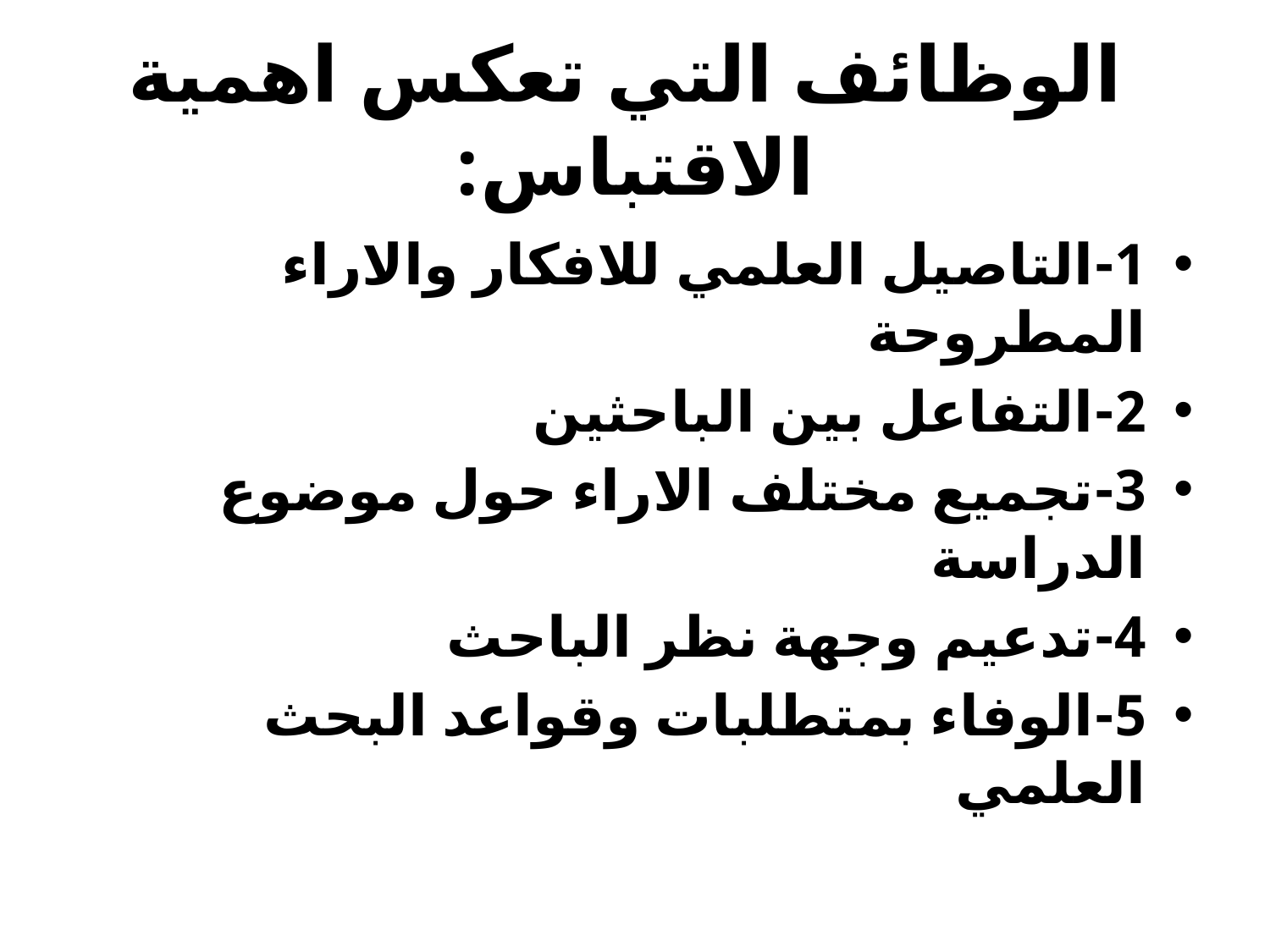

# الوظائف التي تعكس اهمية الاقتباس:
1-التاصيل العلمي للافكار والاراء المطروحة
2-التفاعل بين الباحثين
3-تجميع مختلف الاراء حول موضوع الدراسة
4-تدعيم وجهة نظر الباحث
5-الوفاء بمتطلبات وقواعد البحث العلمي